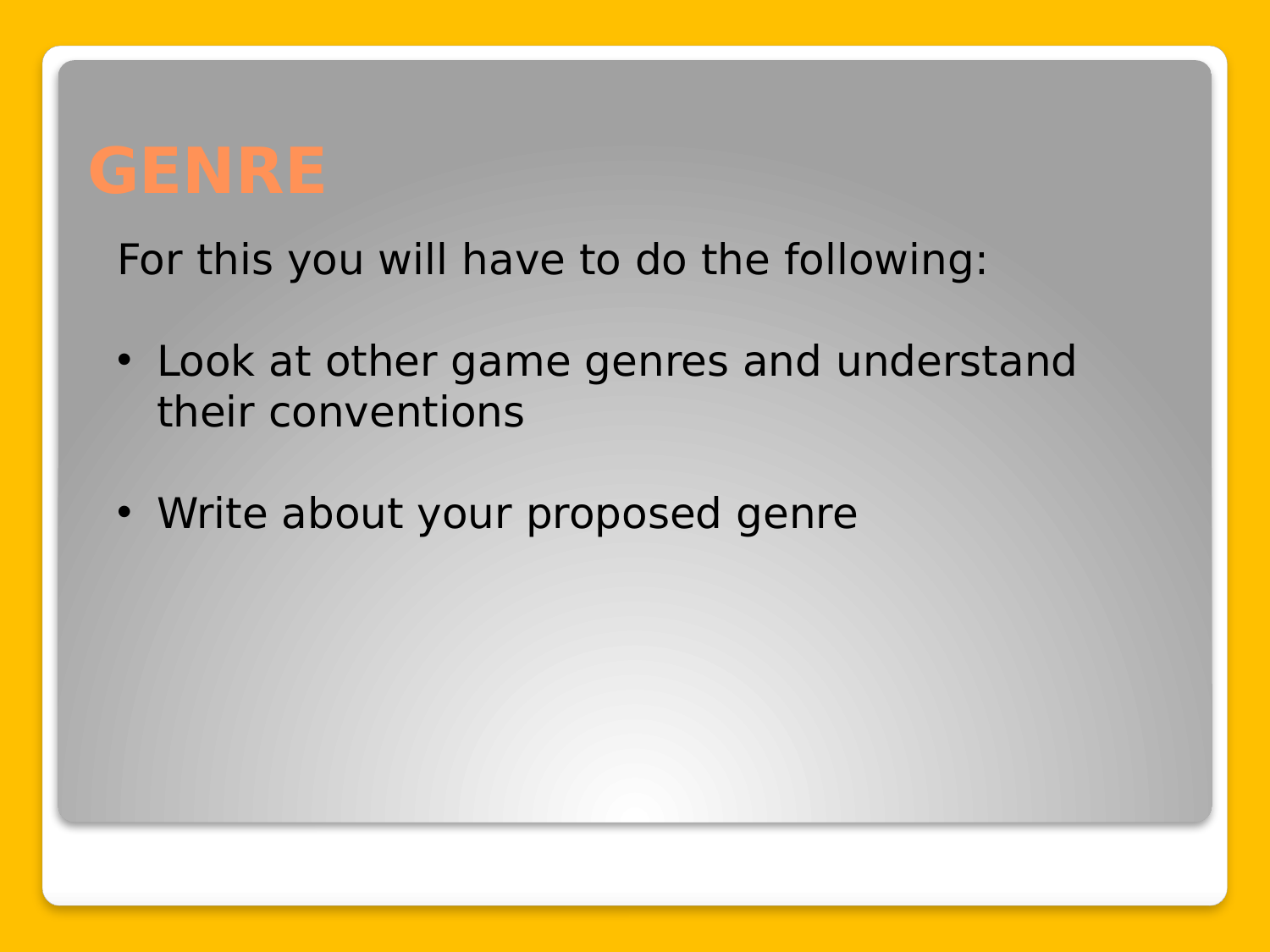

# GENRE
For this you will have to do the following:

Look at other game genres and understand their conventions

Write about your proposed genre